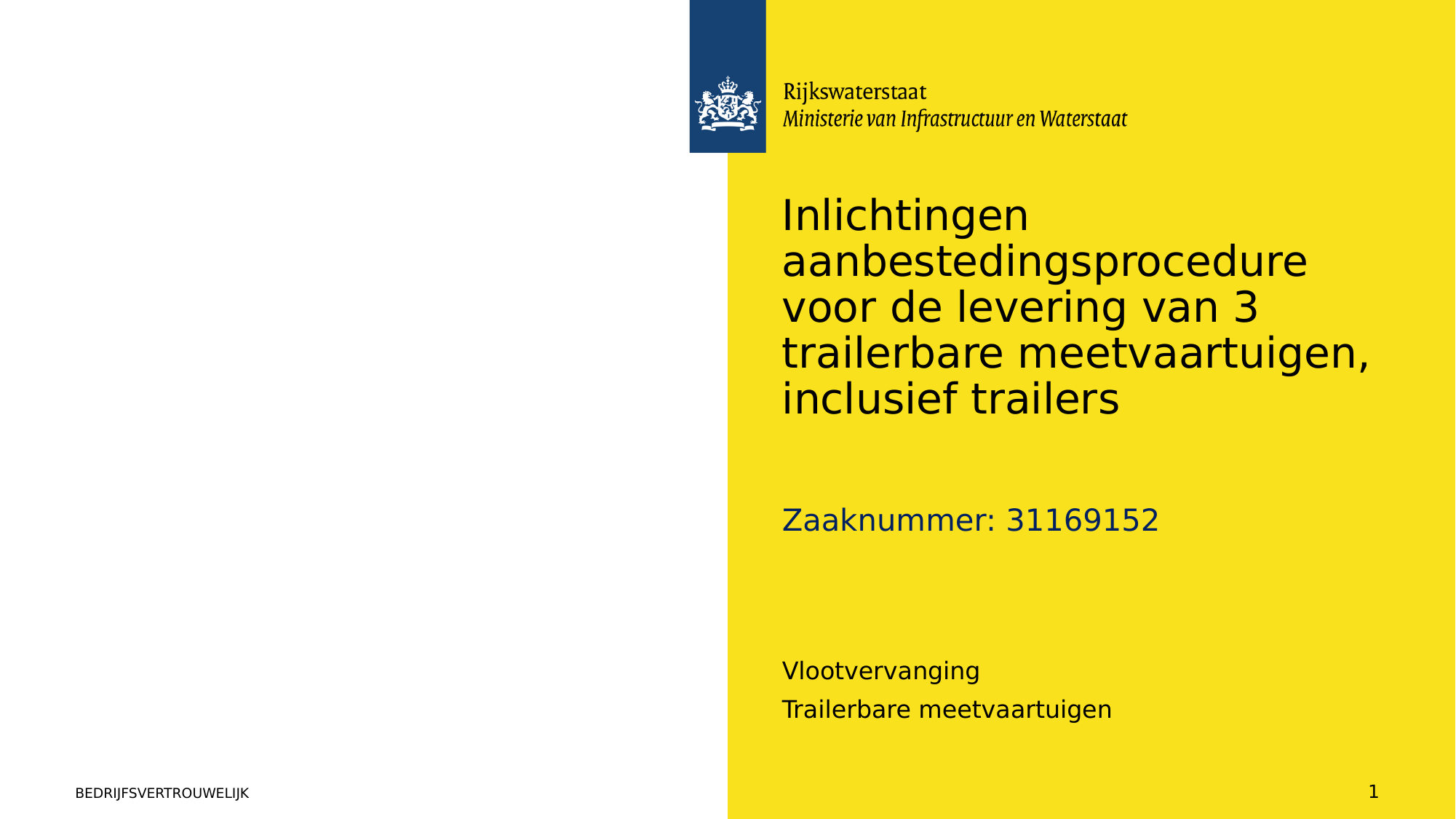

# Inlichtingen aanbestedingsprocedure voor de levering van 3 trailerbare meetvaartuigen, inclusief trailers
Zaaknummer: 31169152
Vlootvervanging
Trailerbare meetvaartuigen
BEDRIJFSVERTROUWELIJK
1